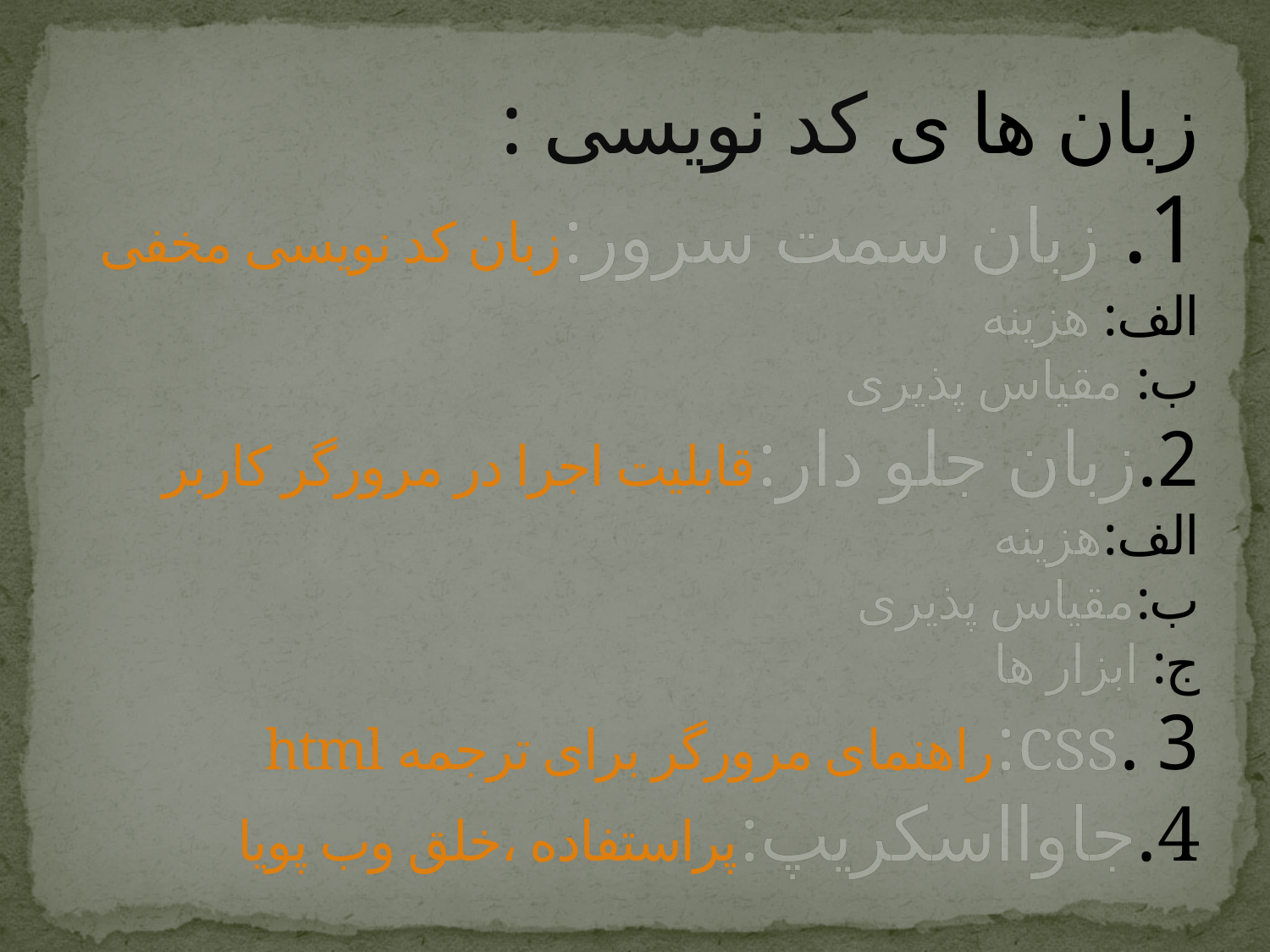

# زبان ها ی کد نویسی : 1. زبان سمت سرور:زبان کد نویسی مخفی الف: هزینه ب: مقیاس پذیری 2.زبان جلو دار:قابلیت اجرا در مرورگر کاربر الف:هزینه ب:مقیاس پذیری ج: ابزار ها 3 .css:راهنمای مرورگر برای ترجمه html 4.جاوااسکریپ:پراستفاده ،خلق وب پویا